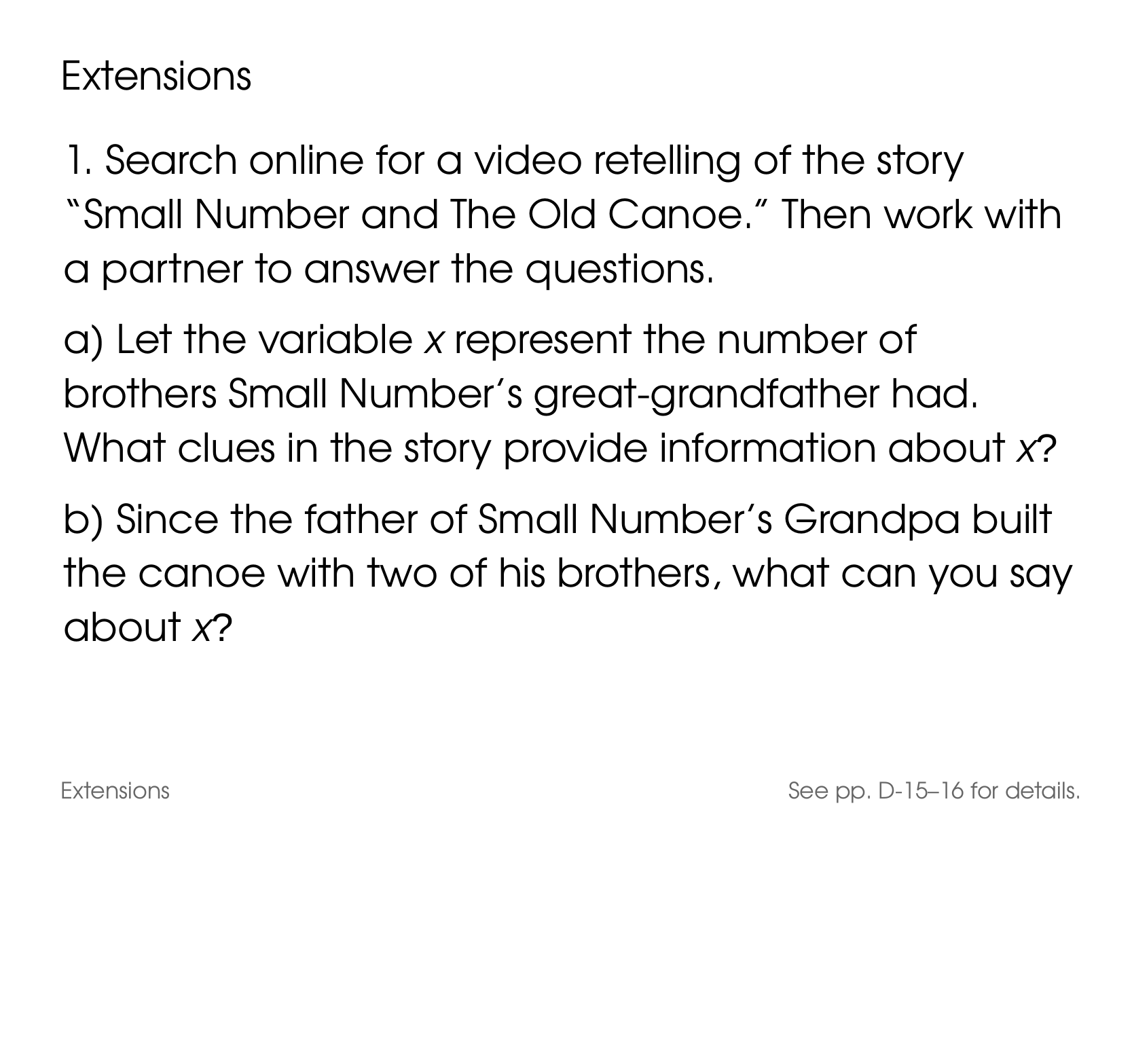

Extensions
1. Search online for a video retelling of the story “Small Number and The Old Canoe.” Then work with a partner to answer the questions.
a) Let the variable x represent the number of brothers Small Number’s great-grandfather had. What clues in the story provide information about x?
b) Since the father of Small Number’s Grandpa built the canoe with two of his brothers, what can you say about x?
Extensions
See pp. D-15–16 for details.